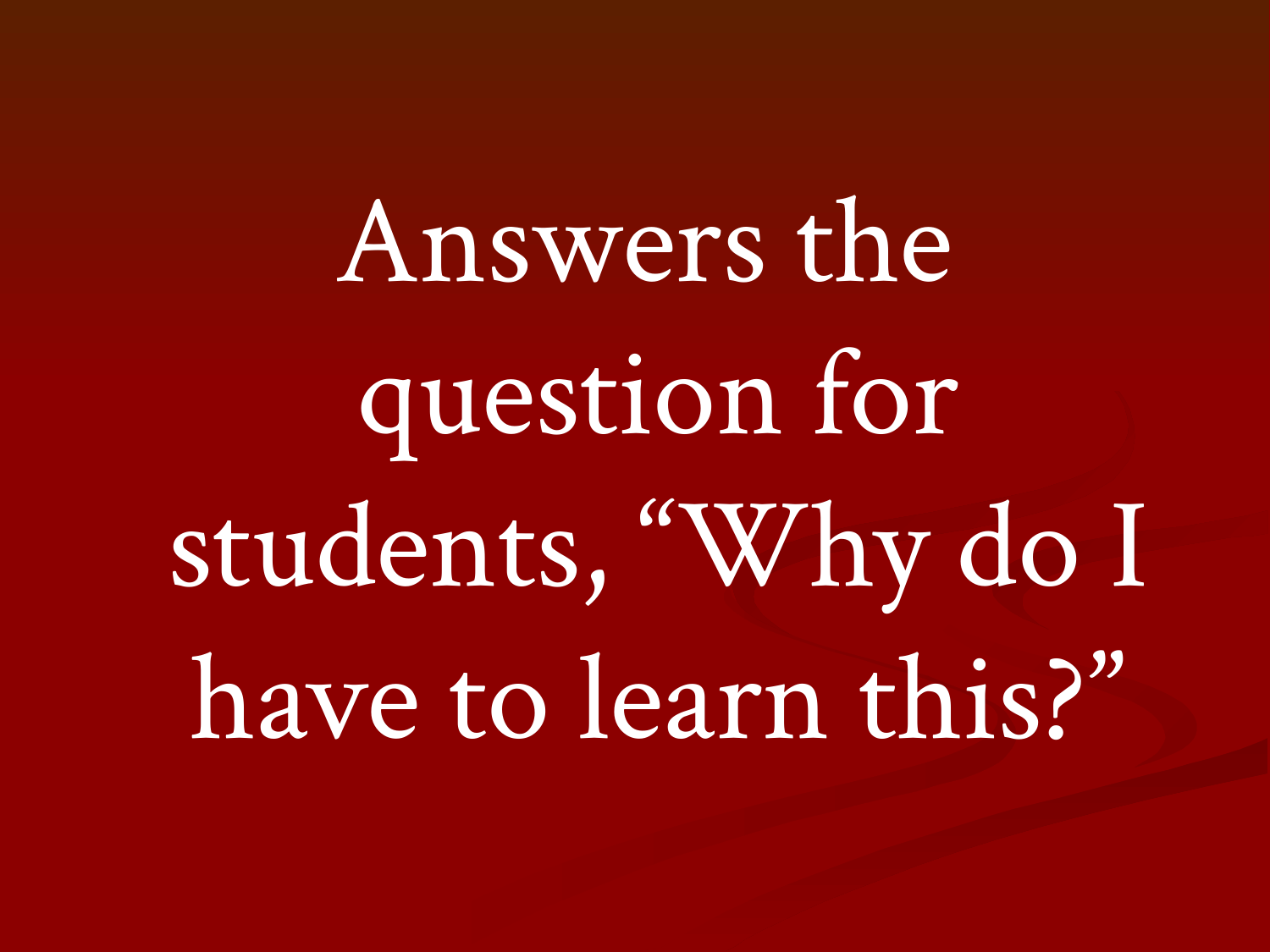

Answers the  question for students, “Why do I have to learn this?”